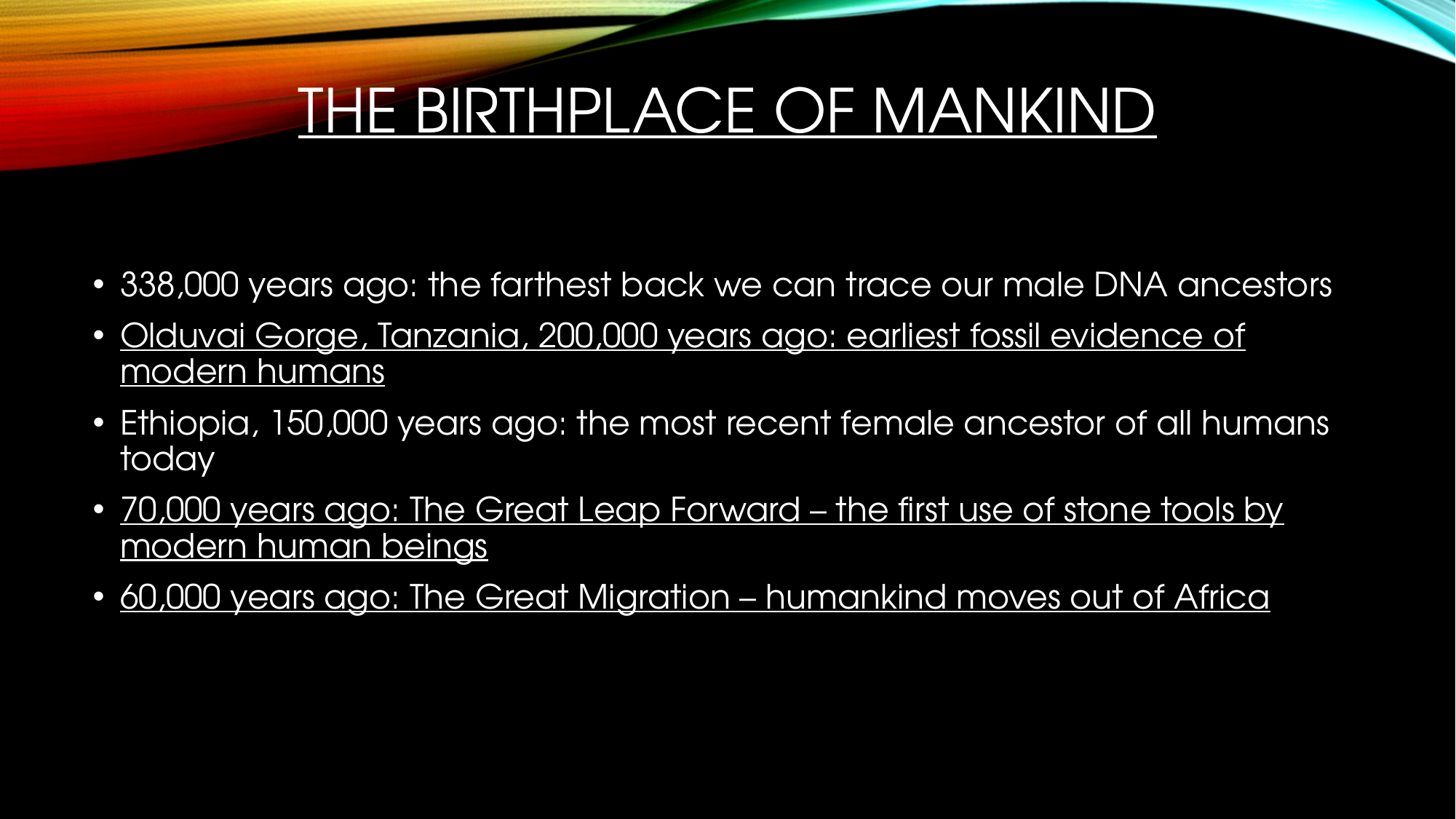

# The Birthplace of Mankind
338,000 years ago: the farthest back we can trace our male DNA ancestors
Olduvai Gorge, Tanzania, 200,000 years ago: earliest fossil evidence of modern humans
Ethiopia, 150,000 years ago: the most recent female ancestor of all humans today
70,000 years ago: The Great Leap Forward – the first use of stone tools by modern human beings
60,000 years ago: The Great Migration – humankind moves out of Africa